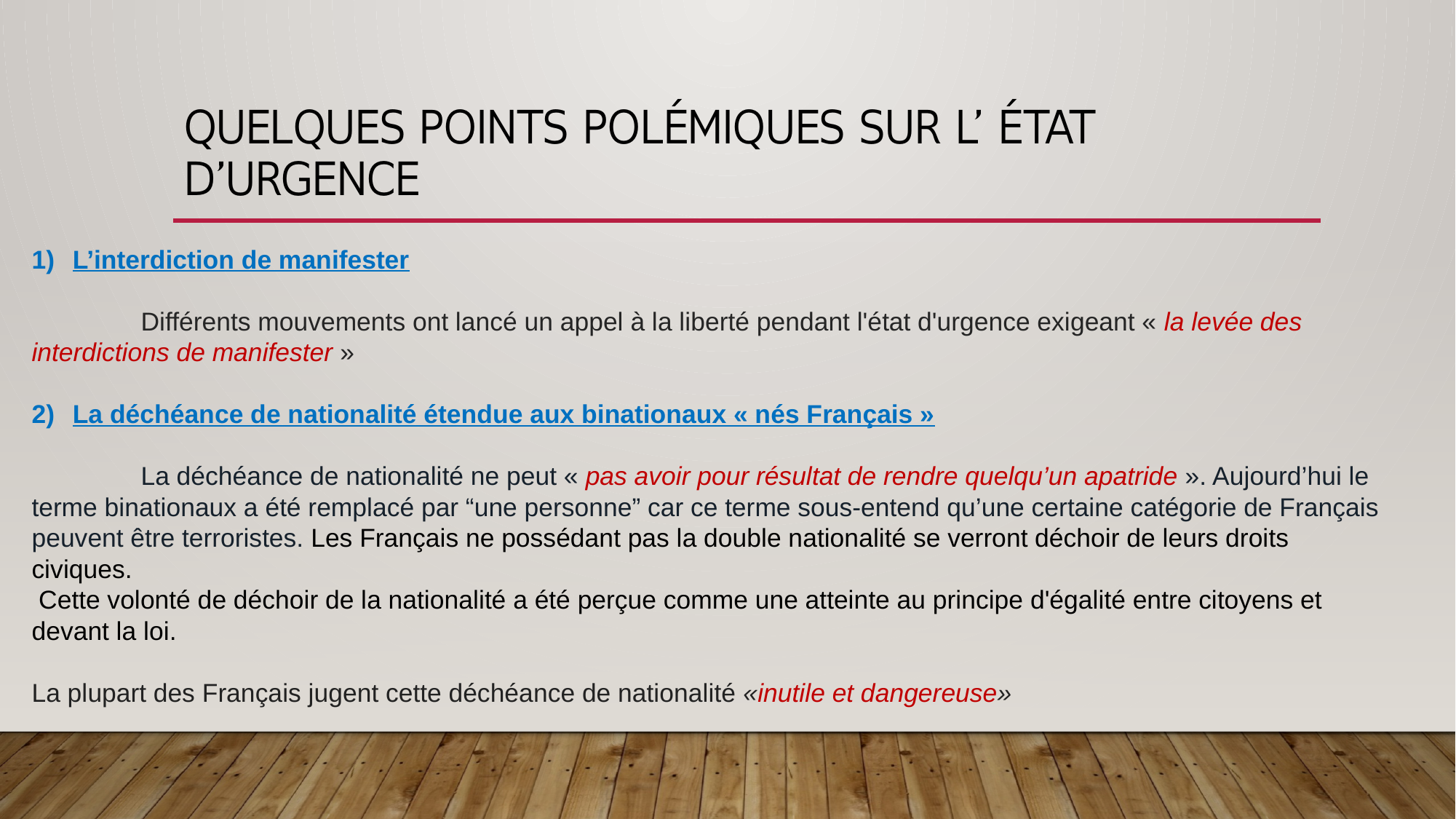

# Quelques points polémiques sur l’ état d’urgence
L’interdiction de manifester

	Différents mouvements ont lancé un appel à la liberté pendant l'état d'urgence exigeant « la levée des interdictions de manifester »

La déchéance de nationalité étendue aux binationaux « nés Français »

	La déchéance de nationalité ne peut « pas avoir pour résultat de rendre quelqu’un apatride ». Aujourd’hui le terme binationaux a été remplacé par “une personne” car ce terme sous-entend qu’une certaine catégorie de Français peuvent être terroristes. Les Français ne possédant pas la double nationalité se verront déchoir de leurs droits civiques.
 Cette volonté de déchoir de la nationalité a été perçue comme une atteinte au principe d'égalité entre citoyens et devant la loi.

La plupart des Français jugent cette déchéance de nationalité «inutile et dangereuse»